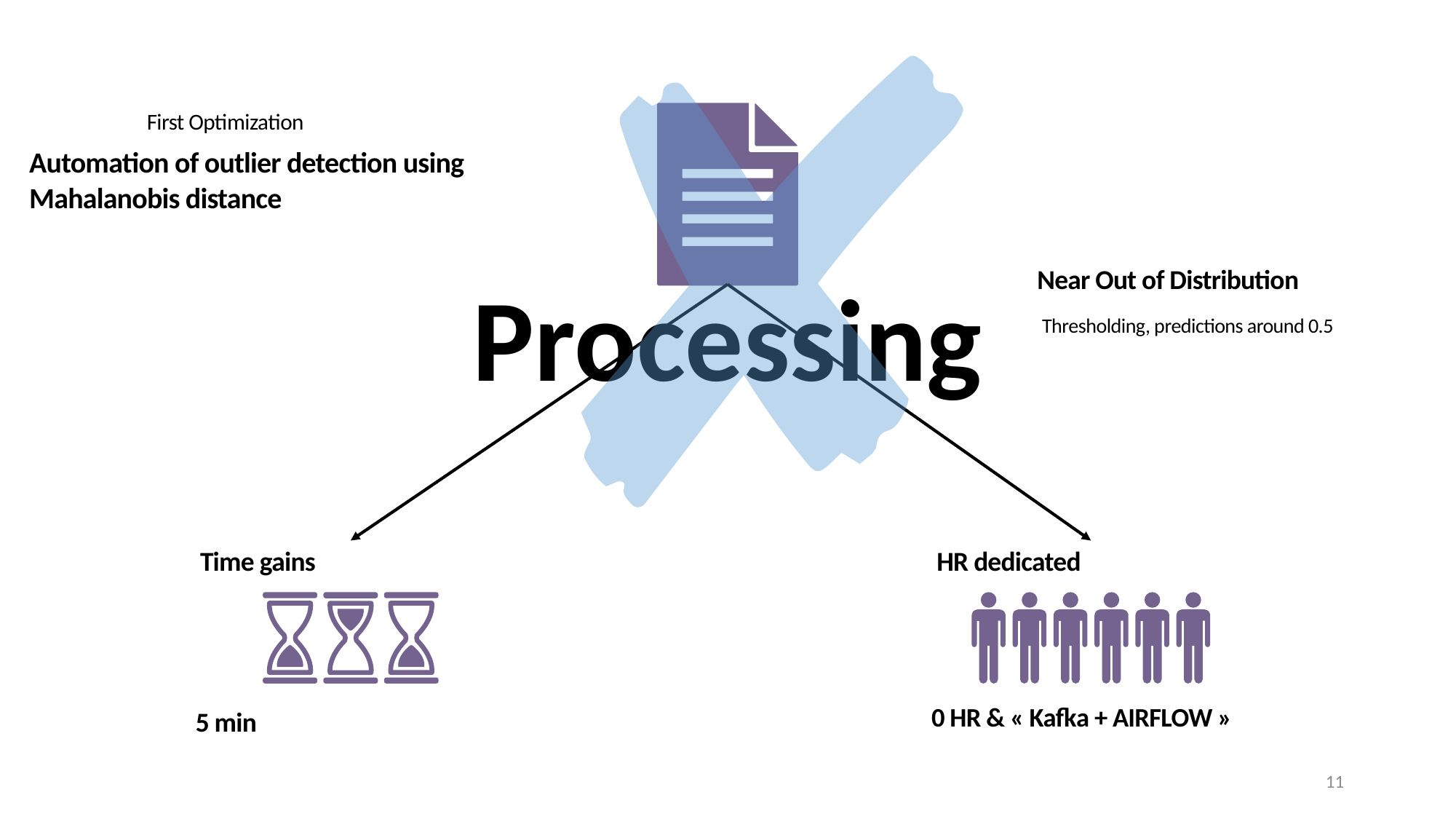

11

First Optimization

Automation of outlier detection using Mahalanobis distance
Near Out of Distribution
Processing
Thresholding, predictions around 0.5
Time gains
HR dedicated

0 HR & « Kafka + AIRFLOW »
5 min